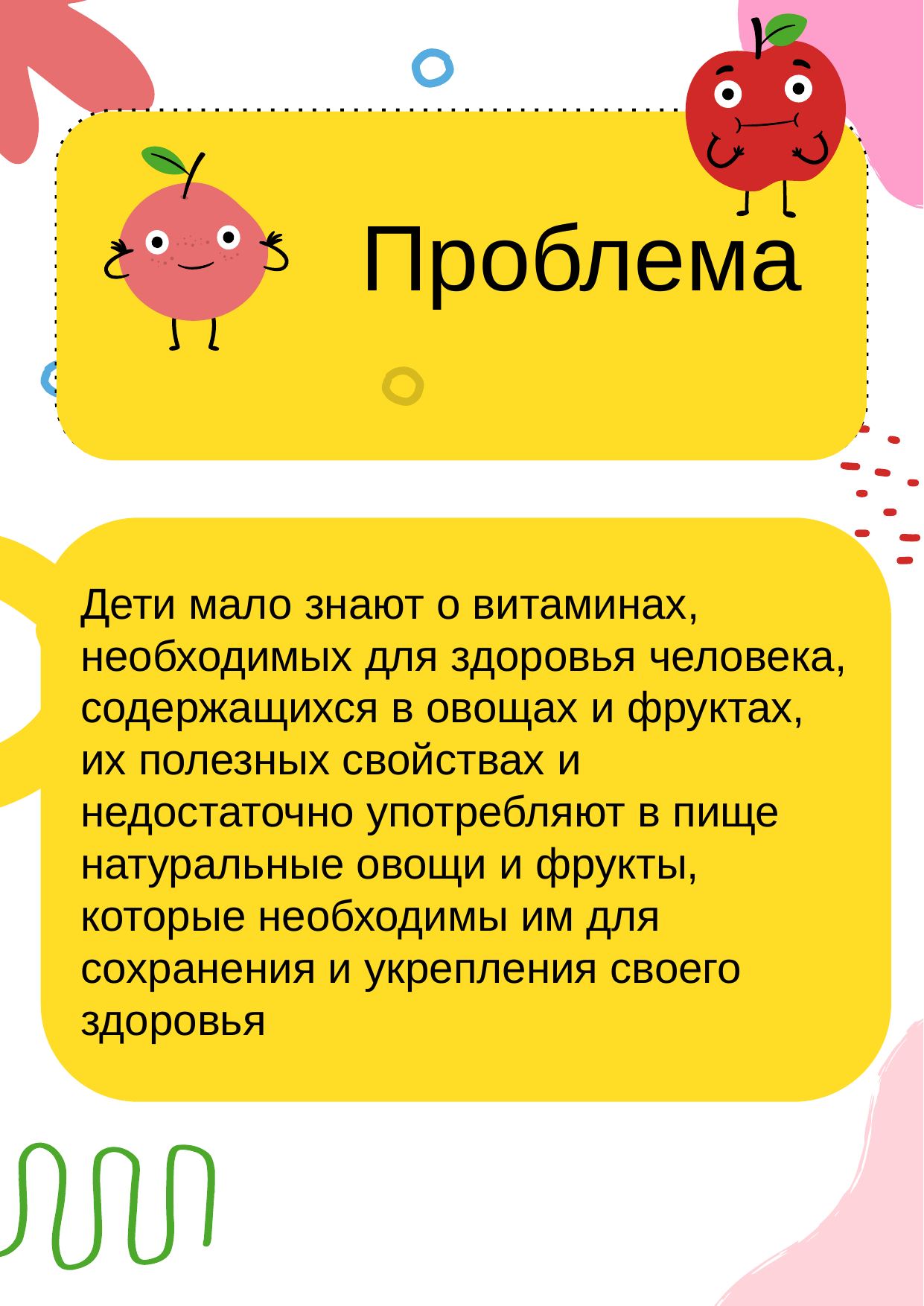

Проблема

Дети мало знают о витаминах, необходимых для здоровья человека, содержащихся в овощах и фруктах, их полезных свойствах и недостаточно употребляют в пище натуральные овощи и фрукты, которые необходимы им для сохранения и укрепления своего здоровья